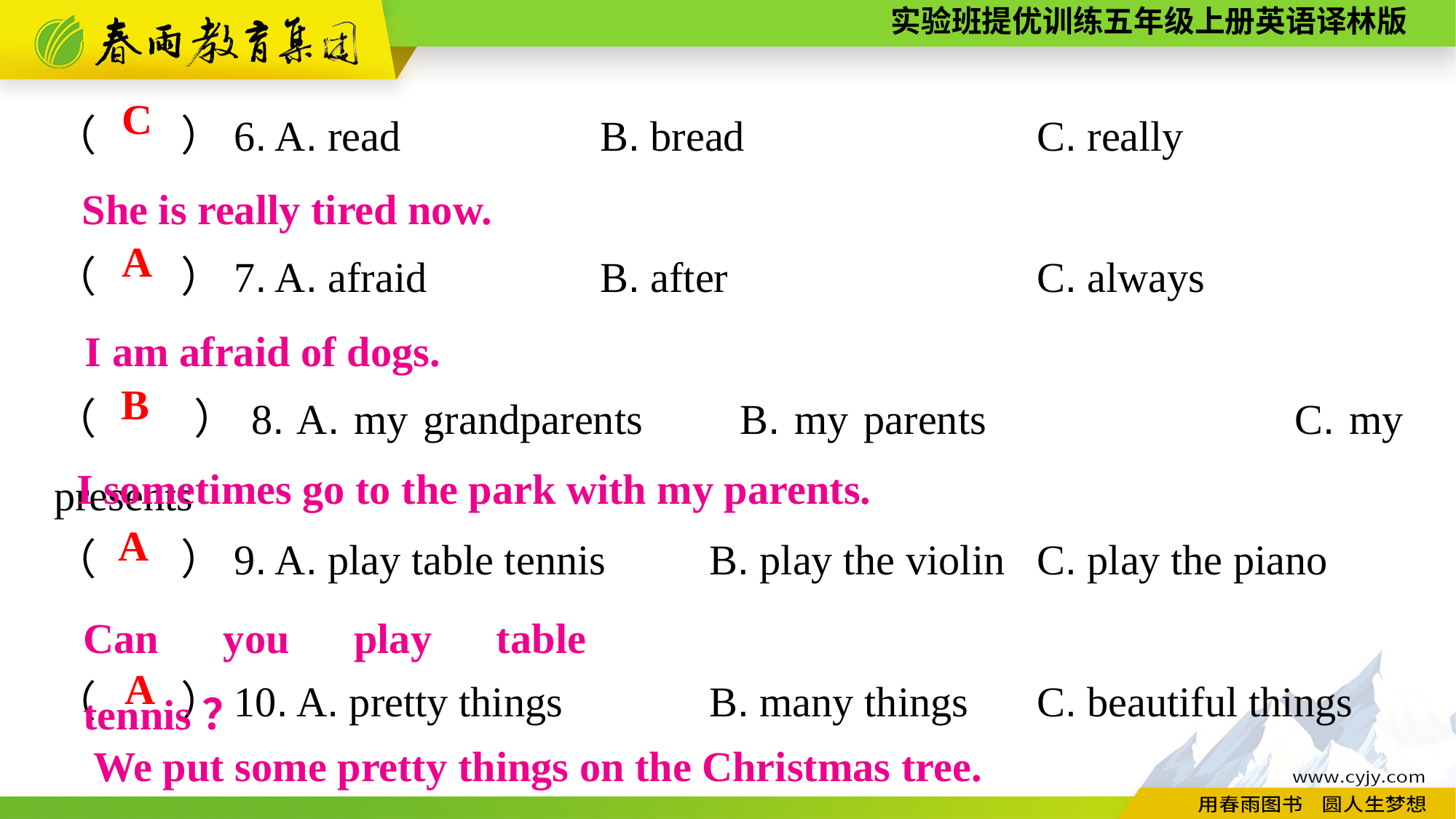

（　　）6. A. read		B. bread			C. really

（　　）7. A. afraid		B. after			C. always

（　　）8. A. my grandparents	B. my parents			C. my presents
C
She is really tired now.
A
I am afraid of dogs.
B
I sometimes go to the park with my parents.
（　　）9. A. play table tennis	B. play the violin	C. play the piano

（　　）10. A. pretty things		B. many things	C. beautiful things
A
Can you play table tennis？
A
We put some pretty things on the Christmas tree.